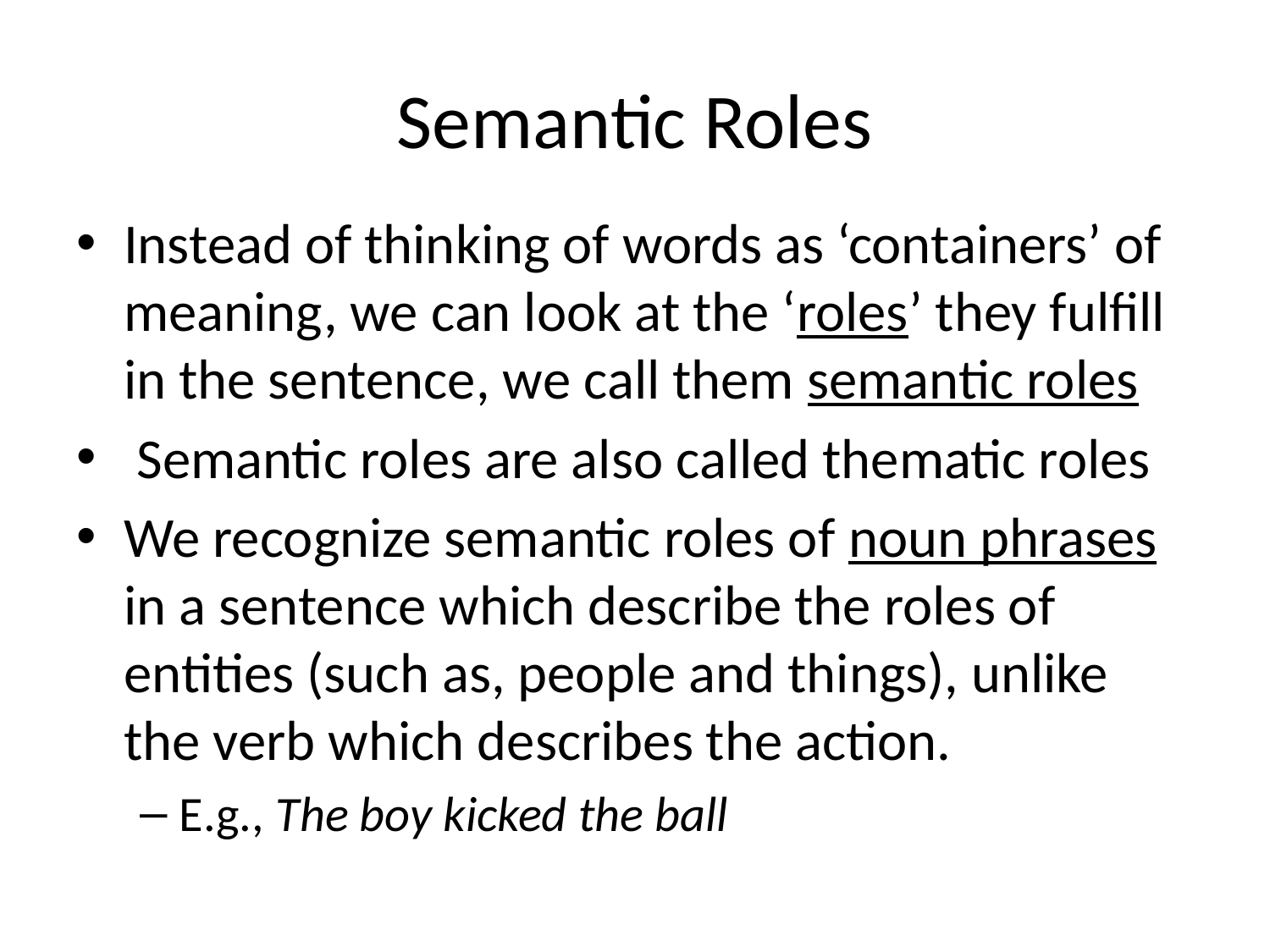

# Semantic Roles
Instead of thinking of words as ‘containers’ of meaning, we can look at the ‘roles’ they fulfill in the sentence, we call them semantic roles
 Semantic roles are also called thematic roles
We recognize semantic roles of noun phrases in a sentence which describe the roles of entities (such as, people and things), unlike the verb which describes the action.
E.g., The boy kicked the ball